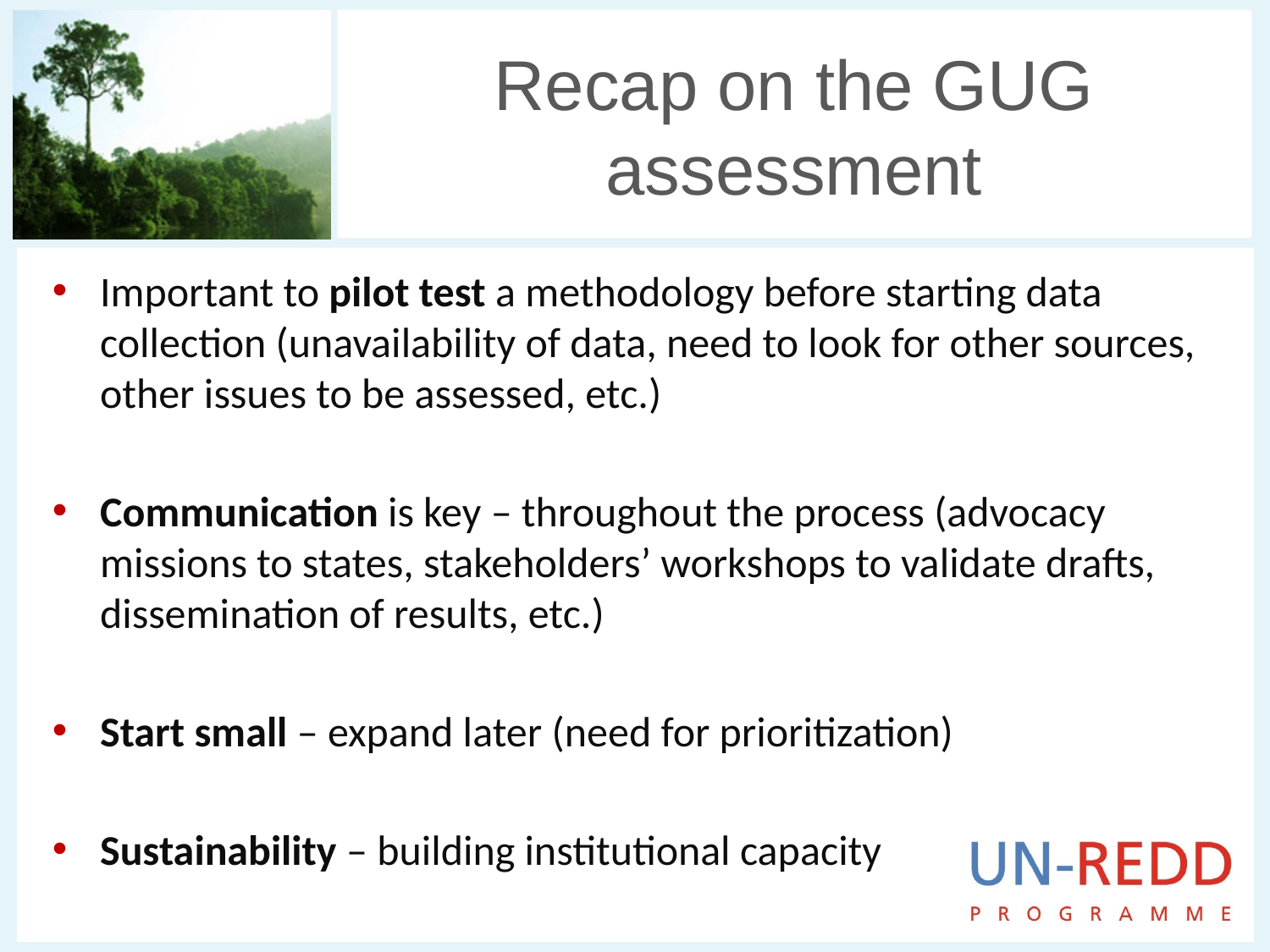

# Recap on the GUG assessment
Important to pilot test a methodology before starting data collection (unavailability of data, need to look for other sources,  other issues to be assessed, etc.)

Communication is key – throughout the process (advocacy missions to states, stakeholders’ workshops to validate drafts, dissemination of results, etc.)

Start small – expand later (need for prioritization)

Sustainability – building institutional capacity